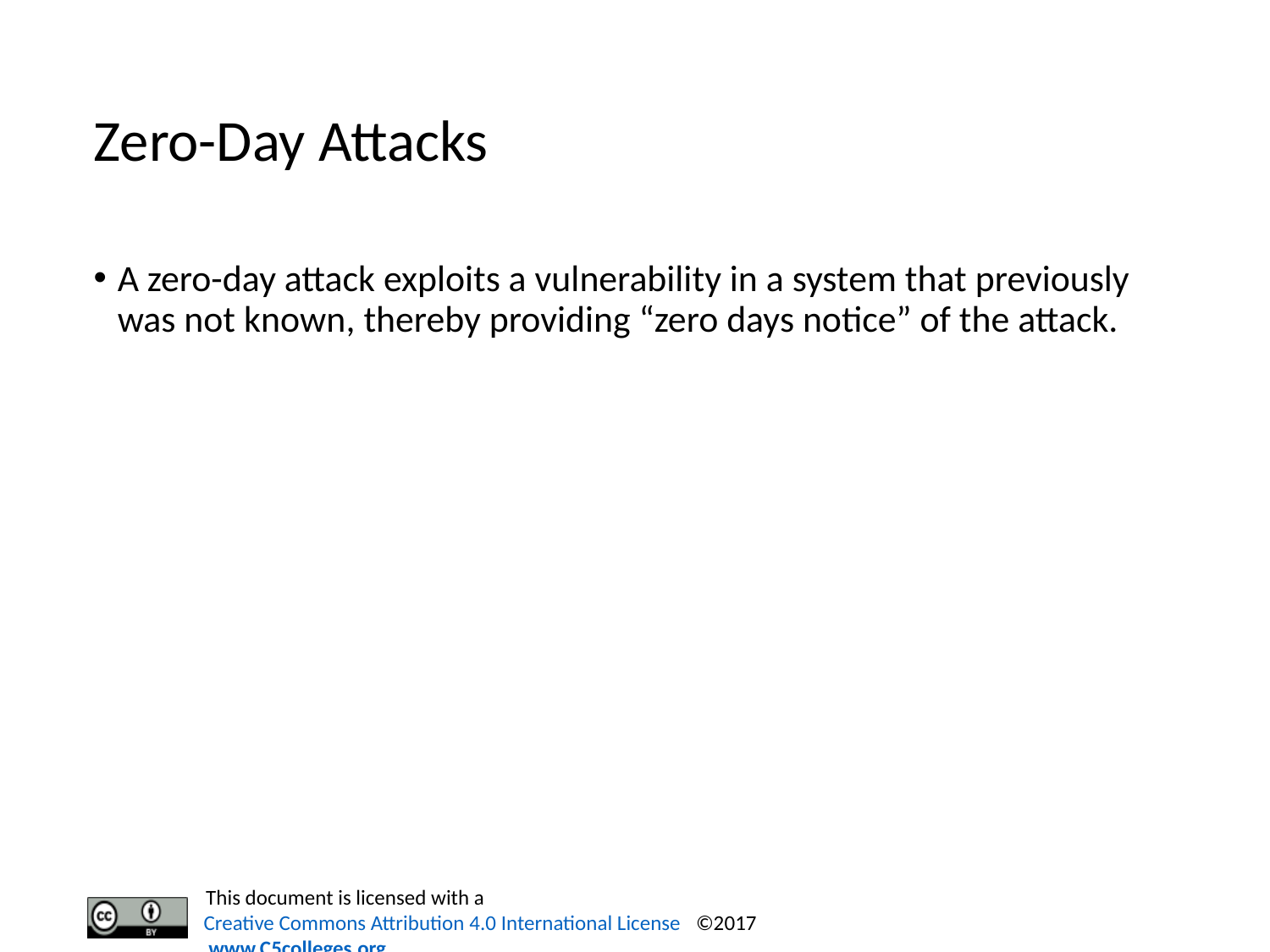

# Zero-Day Attacks
A zero-day attack exploits a vulnerability in a system that previously was not known, thereby providing “zero days notice” of the attack.